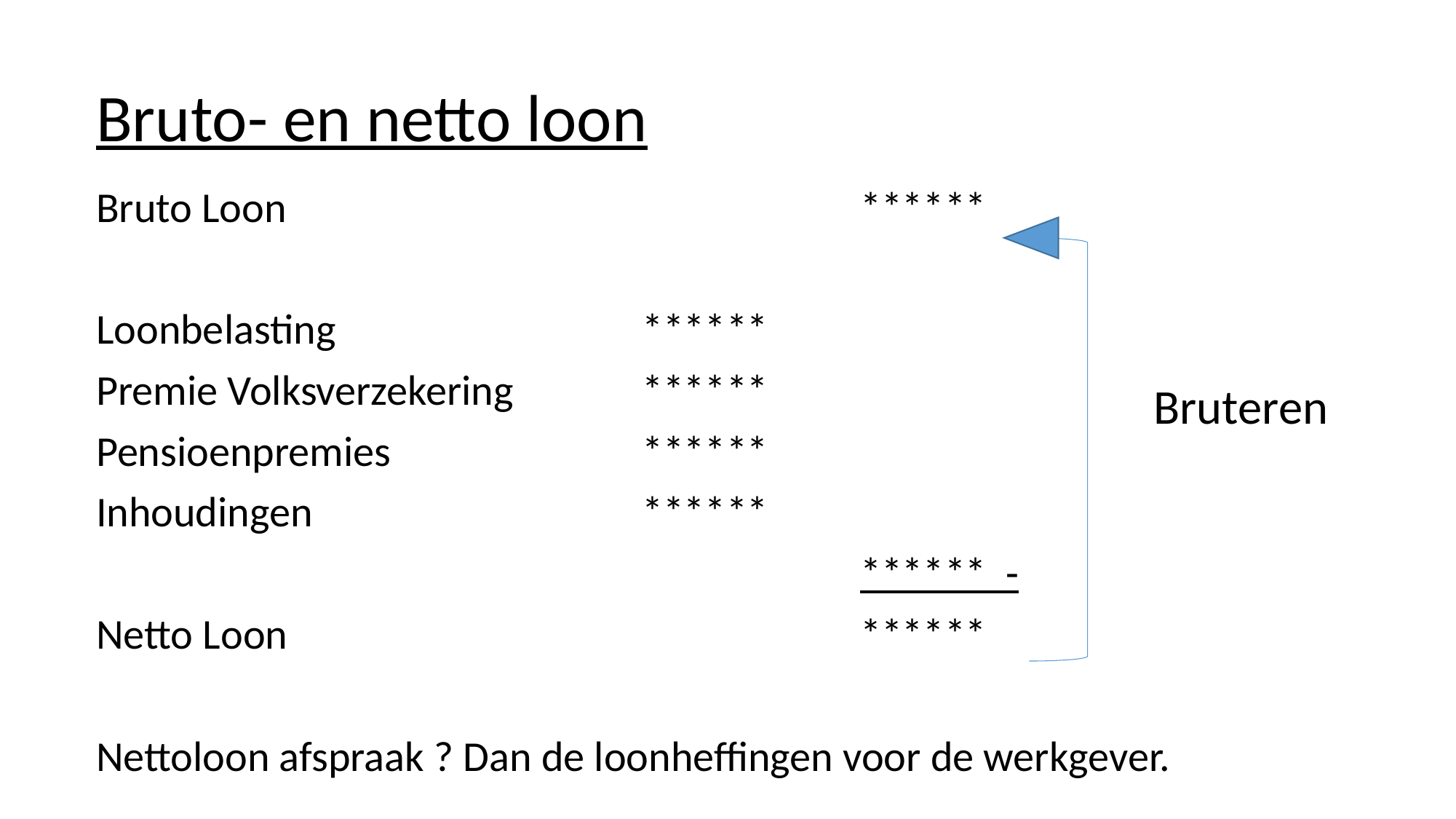

# Bruto- en netto loon
Bruto Loon						******

Loonbelasting			******
Premie Volksverzekering		******
Pensioenpremies			******
Inhoudingen				******
							******  -
Netto Loon						******

Nettoloon afspraak ? Dan de loonheffingen voor de werkgever.

Bruteren